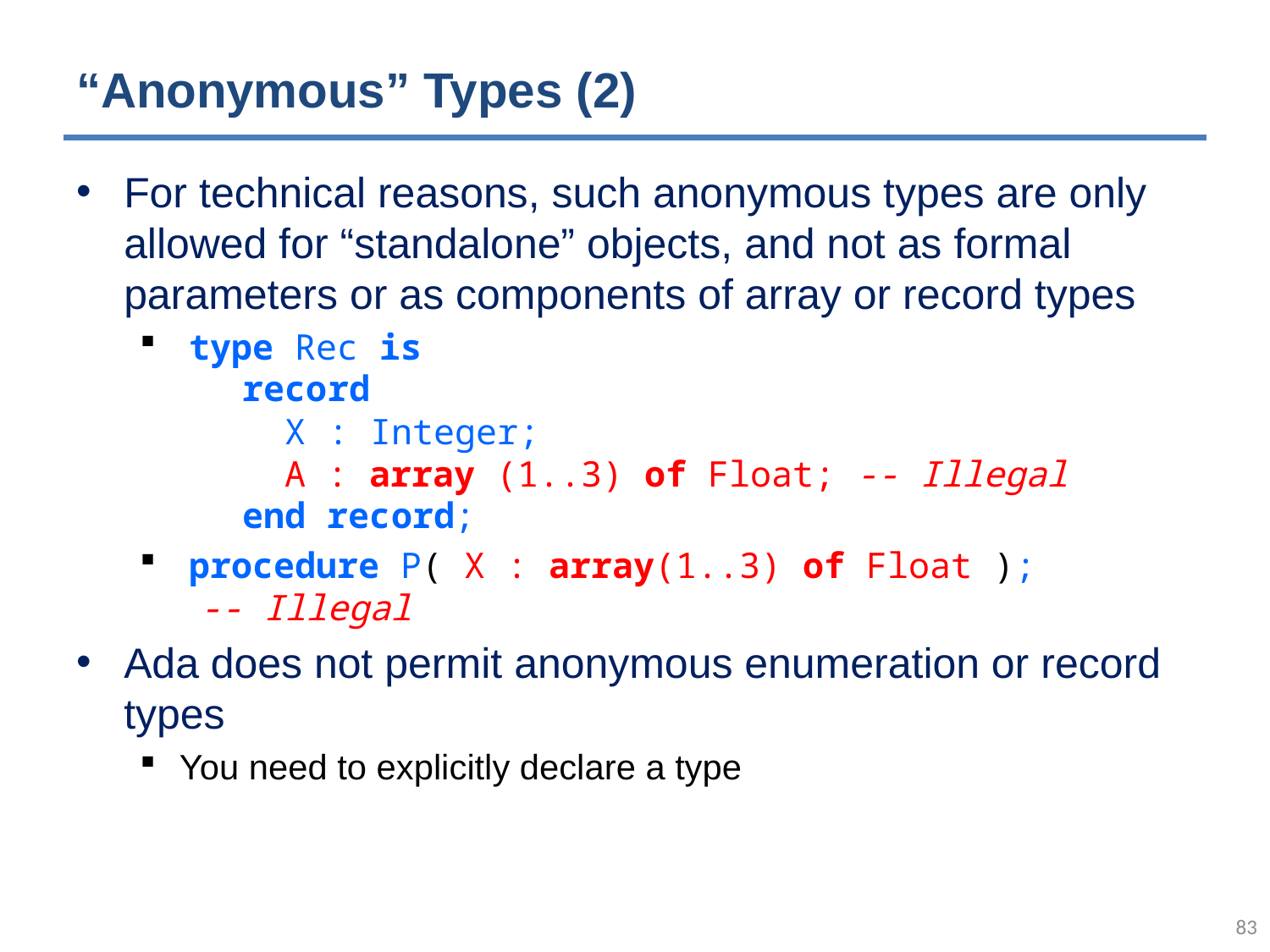

# “Anonymous” Types (2)
For technical reasons, such anonymous types are only allowed for “standalone” objects, and not as formal parameters or as components of array or record types
 type Rec is
   record
     X : Integer;
     A : array (1..3) of Float; -- Illegal
   end record;
 procedure P( X : array(1..3) of Float );
 -- Illegal
Ada does not permit anonymous enumeration or record types
You need to explicitly declare a type

83